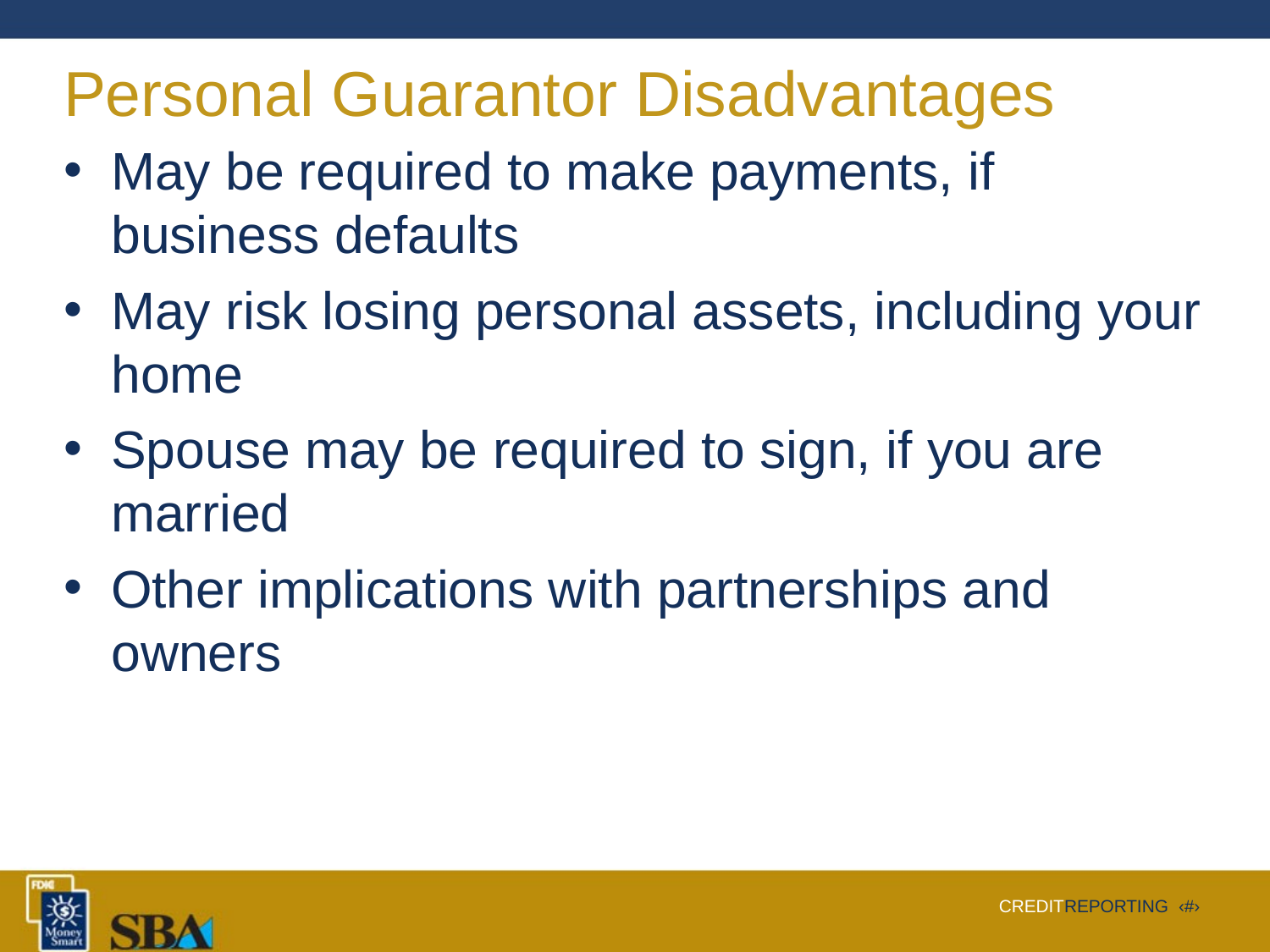

# Personal Guarantor Disadvantages
May be required to make payments, if business defaults
May risk losing personal assets, including your home
Spouse may be required to sign, if you are married
Other implications with partnerships and owners